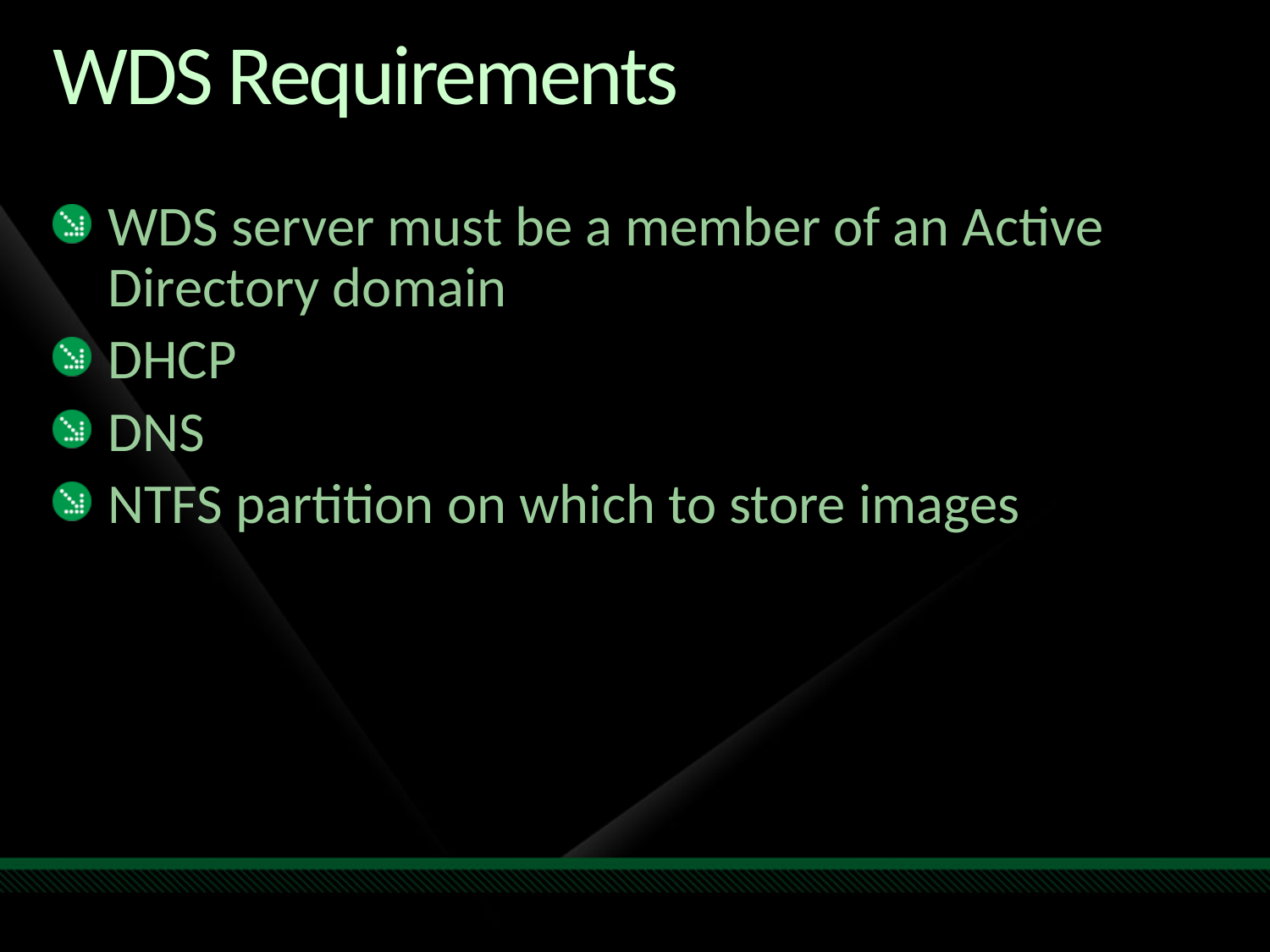

# WDS Requirements
WDS server must be a member of an Active Directory domain
DHCP
DNS
NTFS partition on which to store images